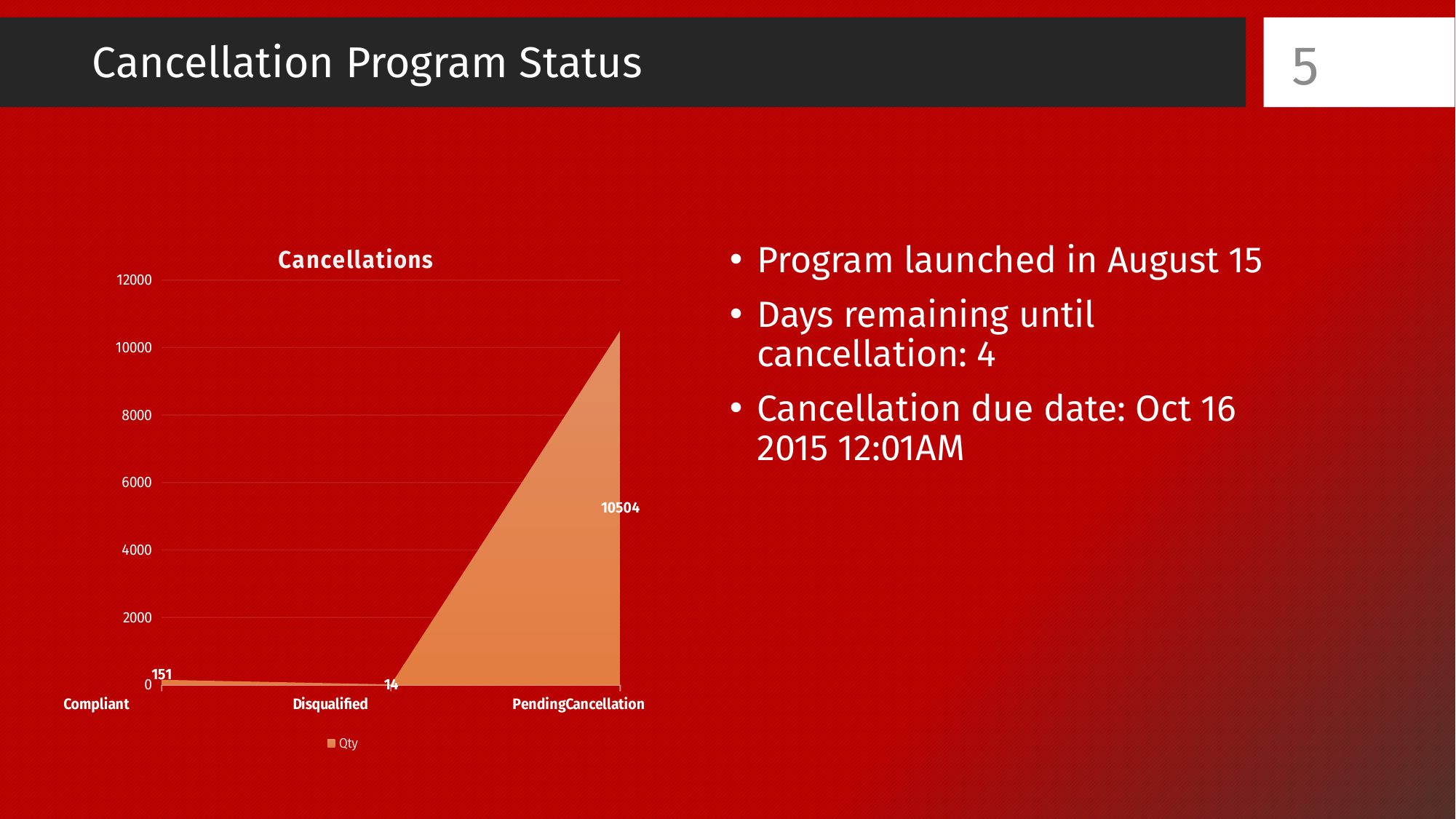

# Cancellation Program Status
5

### Chart: Cancellations

| Category | Qty         |
|---|---|
| Compliant                                          | 151.0 |
| Disqualified                                       | 14.0 |
| PendingCancellation                                | 10504.0 |
Program launched in August 15
Days remaining until cancellation: 4
Cancellation due date: Oct 16 2015 12:01AM